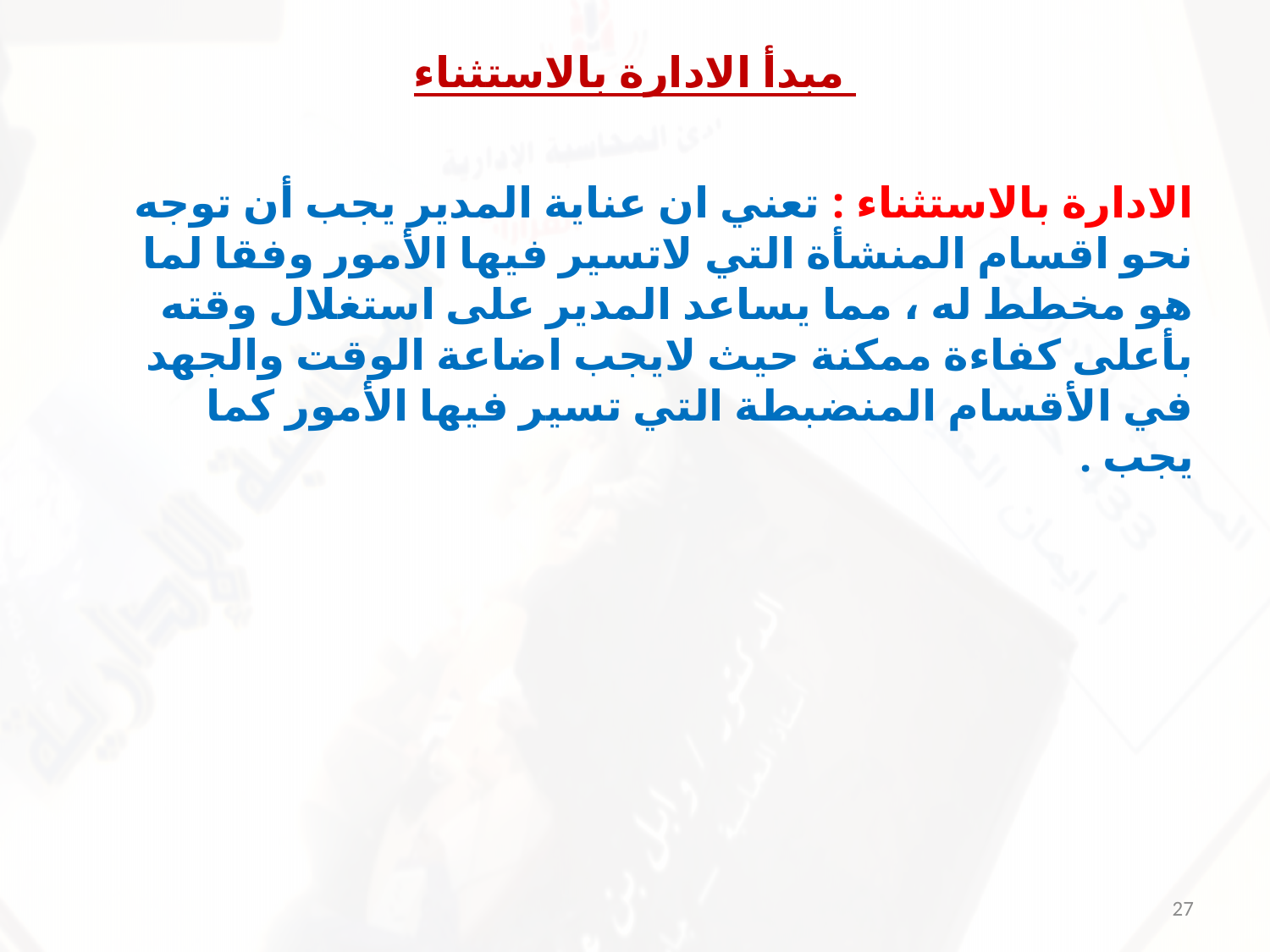

# مبدأ الادارة بالاستثناء
الادارة بالاستثناء : تعني ان عناية المدير يجب أن توجه نحو اقسام المنشأة التي لاتسير فيها الأمور وفقا لما هو مخطط له ، مما يساعد المدير على استغلال وقته بأعلى كفاءة ممكنة حيث لايجب اضاعة الوقت والجهد في الأقسام المنضبطة التي تسير فيها الأمور كما يجب .
27